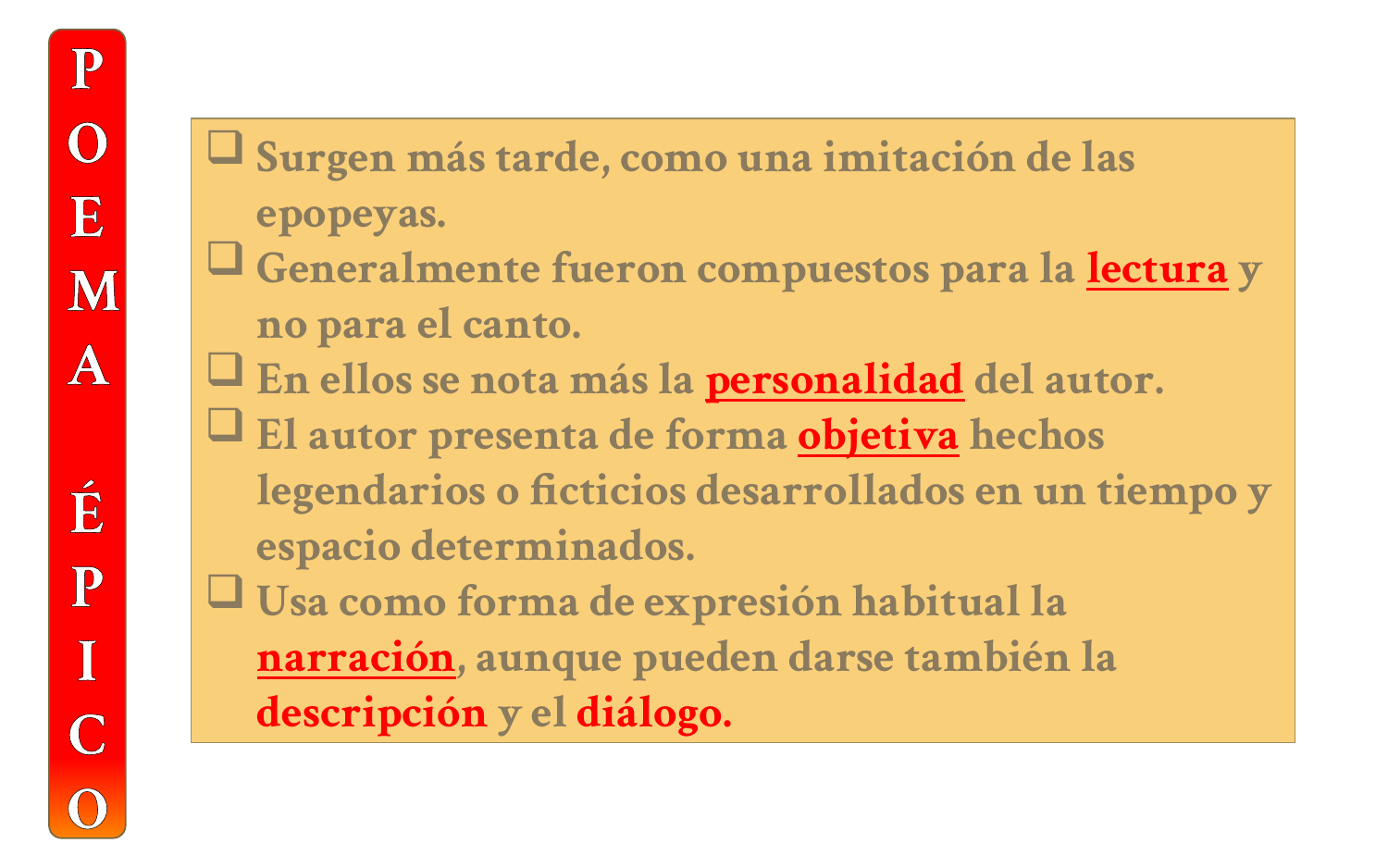

POEMA
 ÉPICO
Surgen más tarde, como una imitación de las epopeyas.
Generalmente fueron compuestos para la lectura y no para el canto.
En ellos se nota más la personalidad del autor.
El autor presenta de forma objetiva hechos legendarios o ficticios desarrollados en un tiempo y espacio determinados.
Usa como forma de expresión habitual la narración, aunque pueden darse también la descripción y el diálogo.